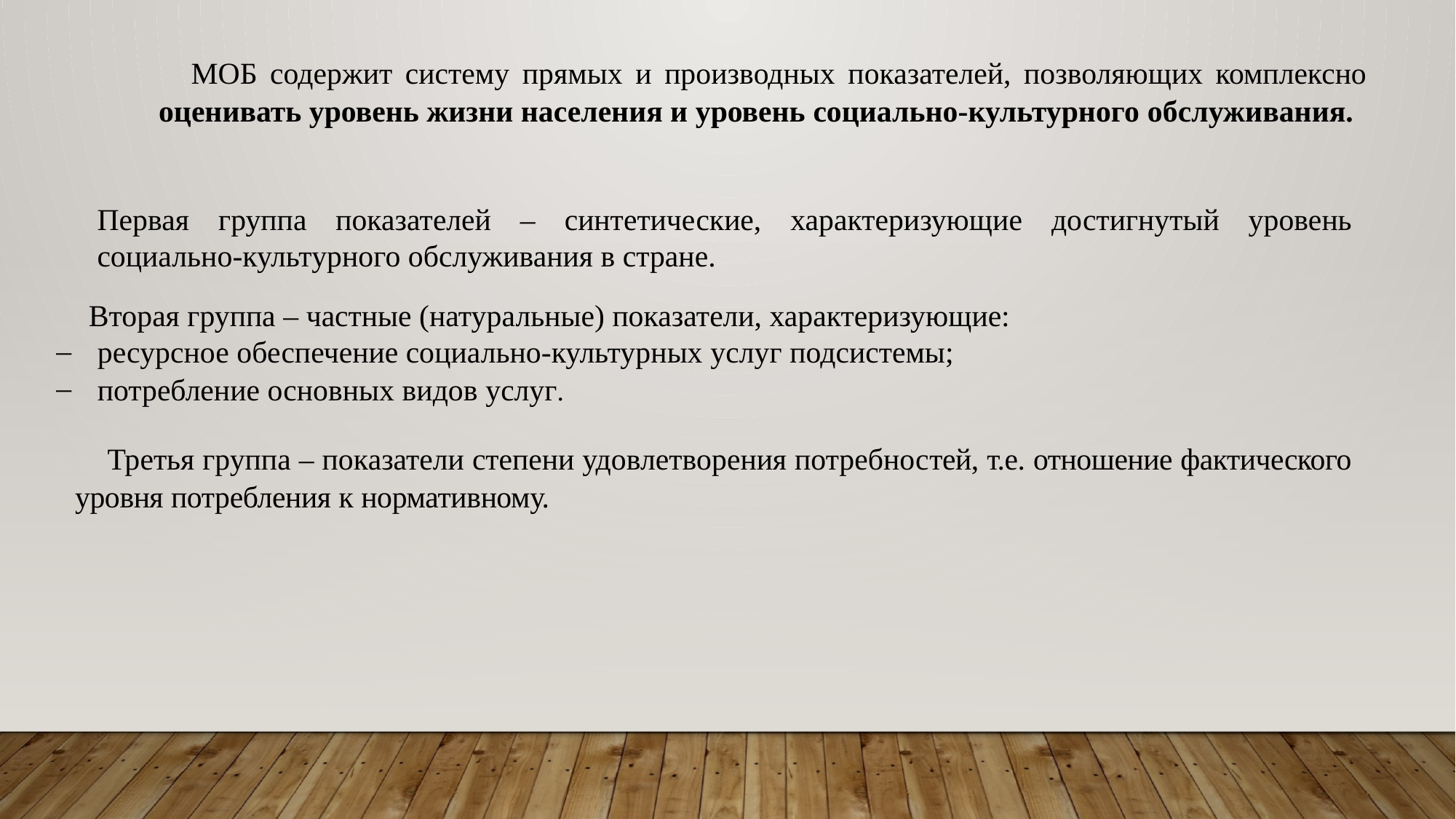

МОБ содержит систему прямых и производных показателей, позволяющих комплексно оценивать уровень жизни населения и уровень социально-культурного обслуживания.
Первая группа показателей – синтетические, характеризующие достигнутый уровень социально-культурного обслуживания в стране.
Вторая группа – частные (натуральные) показатели, характеризующие:
ресурсное обеспечение социально-культурных услуг подсистемы;
потребление основных видов услуг.
Третья группа – показатели степени удовлетворения потребностей, т.е. отношение фактического уровня потребления к нормативному.